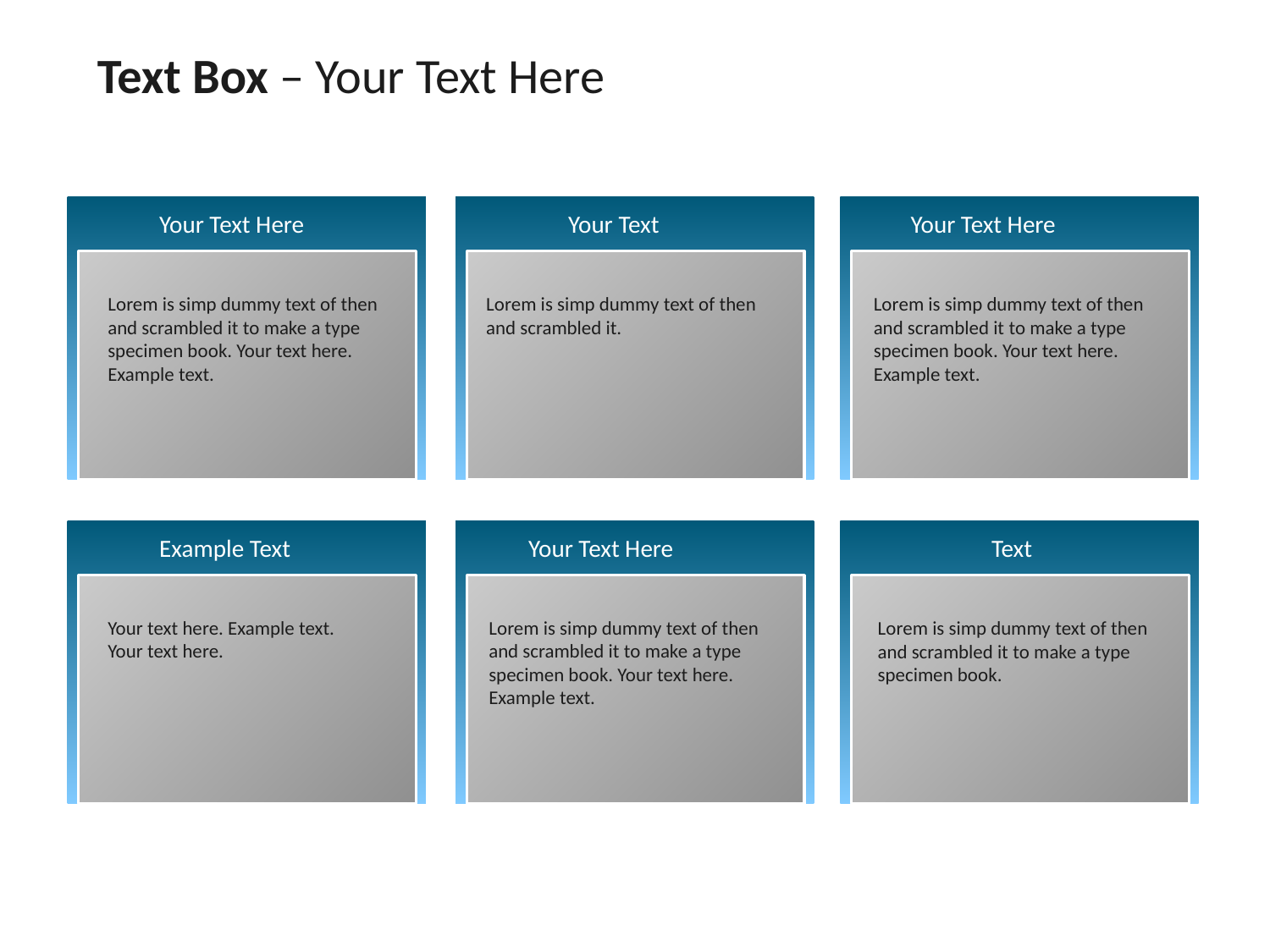

Text Box – Your Text Here

Your Text Here
Your Text
Your Text Here
Lorem is simp dummy text of then and scrambled it to make a type specimen book. Your text here. Example text.
Lorem is simp dummy text of then and scrambled it.
Lorem is simp dummy text of then and scrambled it to make a type specimen book. Your text here. Example text.

Example Text
Your Text Here
Text
Your text here. Example text.
Your text here.
Lorem is simp dummy text of then and scrambled it to make a type specimen book. Your text here. Example text.
Lorem is simp dummy text of then and scrambled it to make a type specimen book.